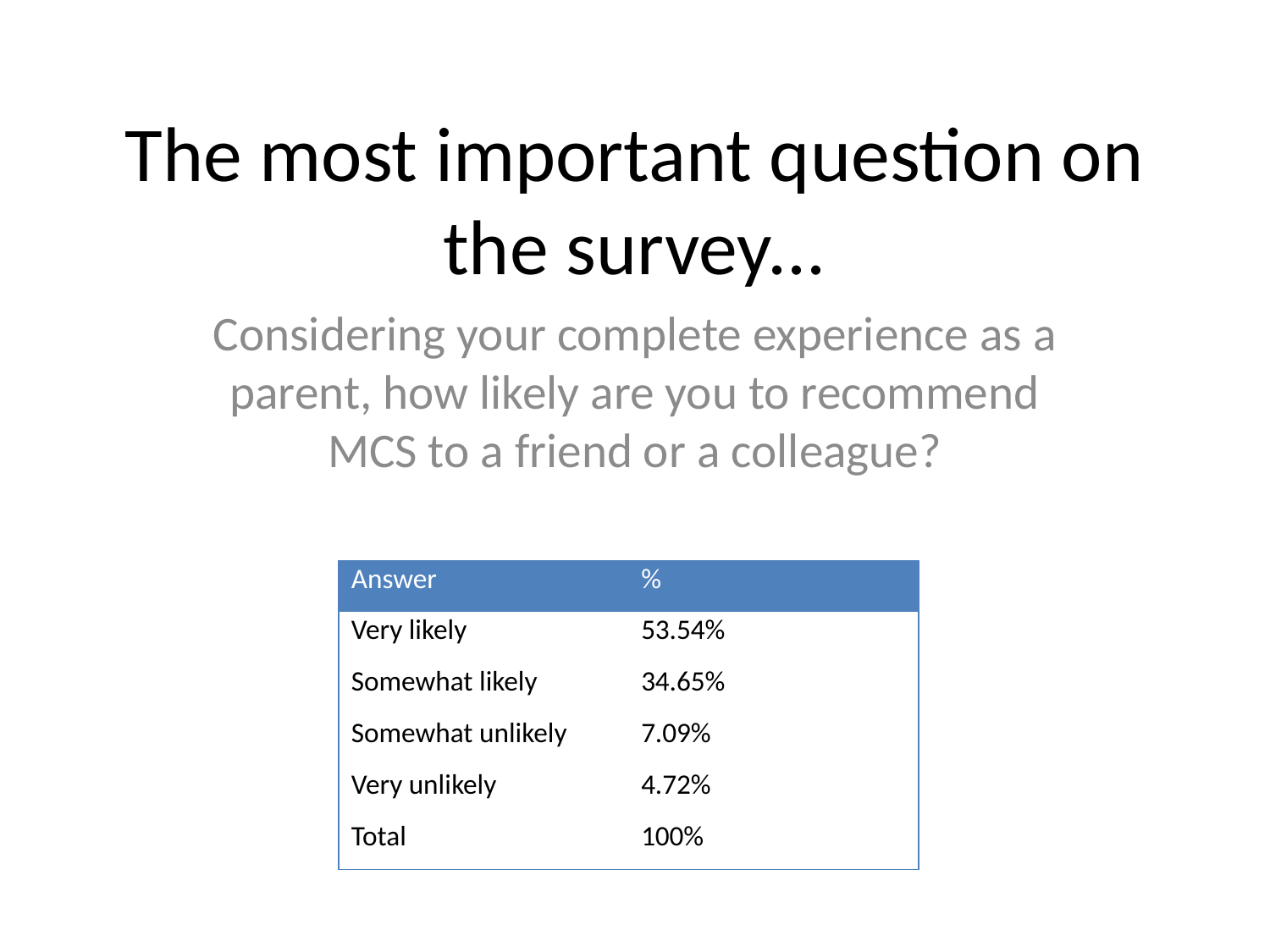

# The most important question on the survey...
Considering your complete experience as a parent, how likely are you to recommend MCS to a friend or a colleague?
| Answer | % |
| --- | --- |
| Very likely | 53.54% |
| Somewhat likely | 34.65% |
| Somewhat unlikely | 7.09% |
| Very unlikely | 4.72% |
| Total | 100% |